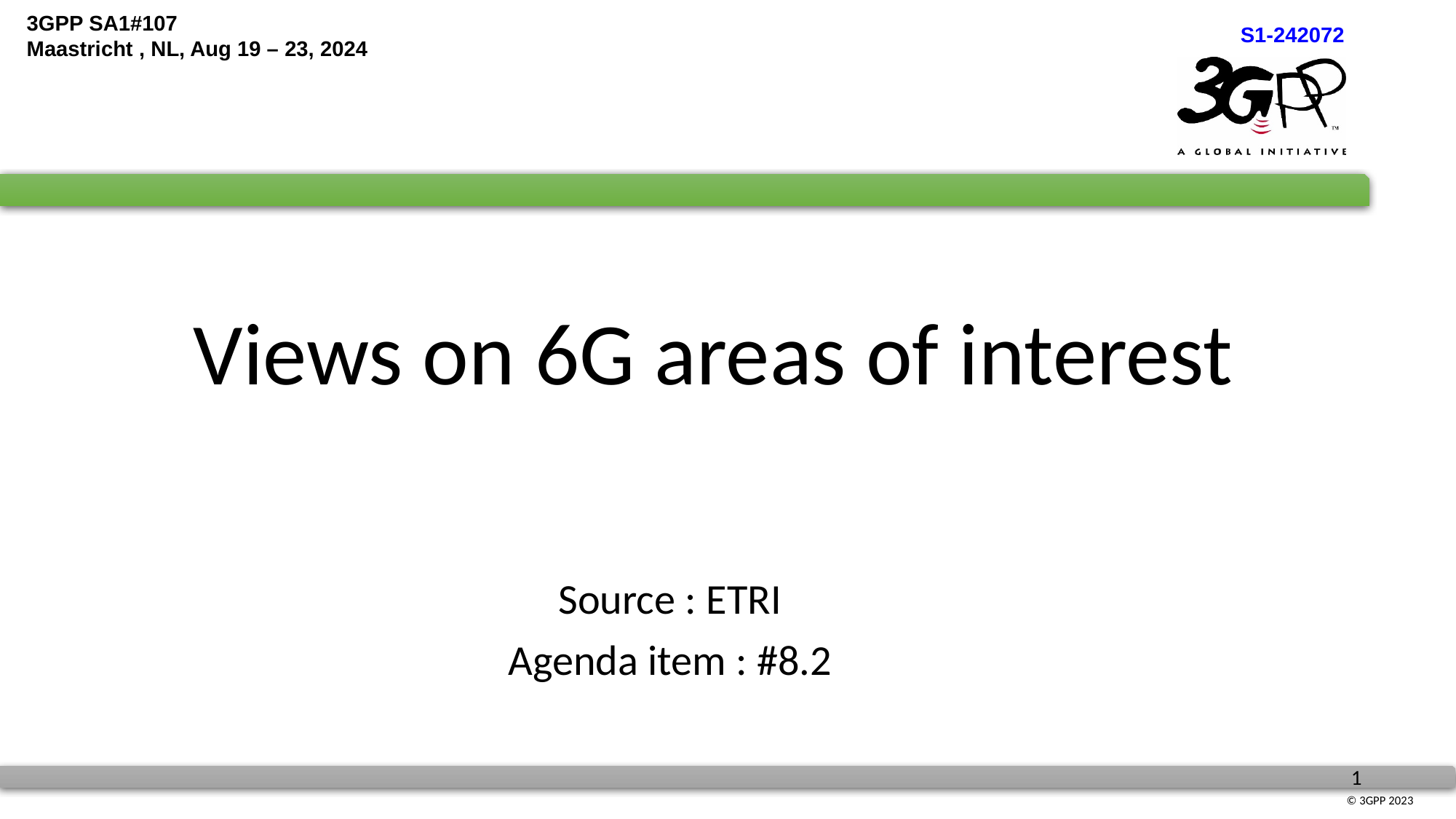

# Views on 6G areas of interest
Source : ETRI
Agenda item : #8.2